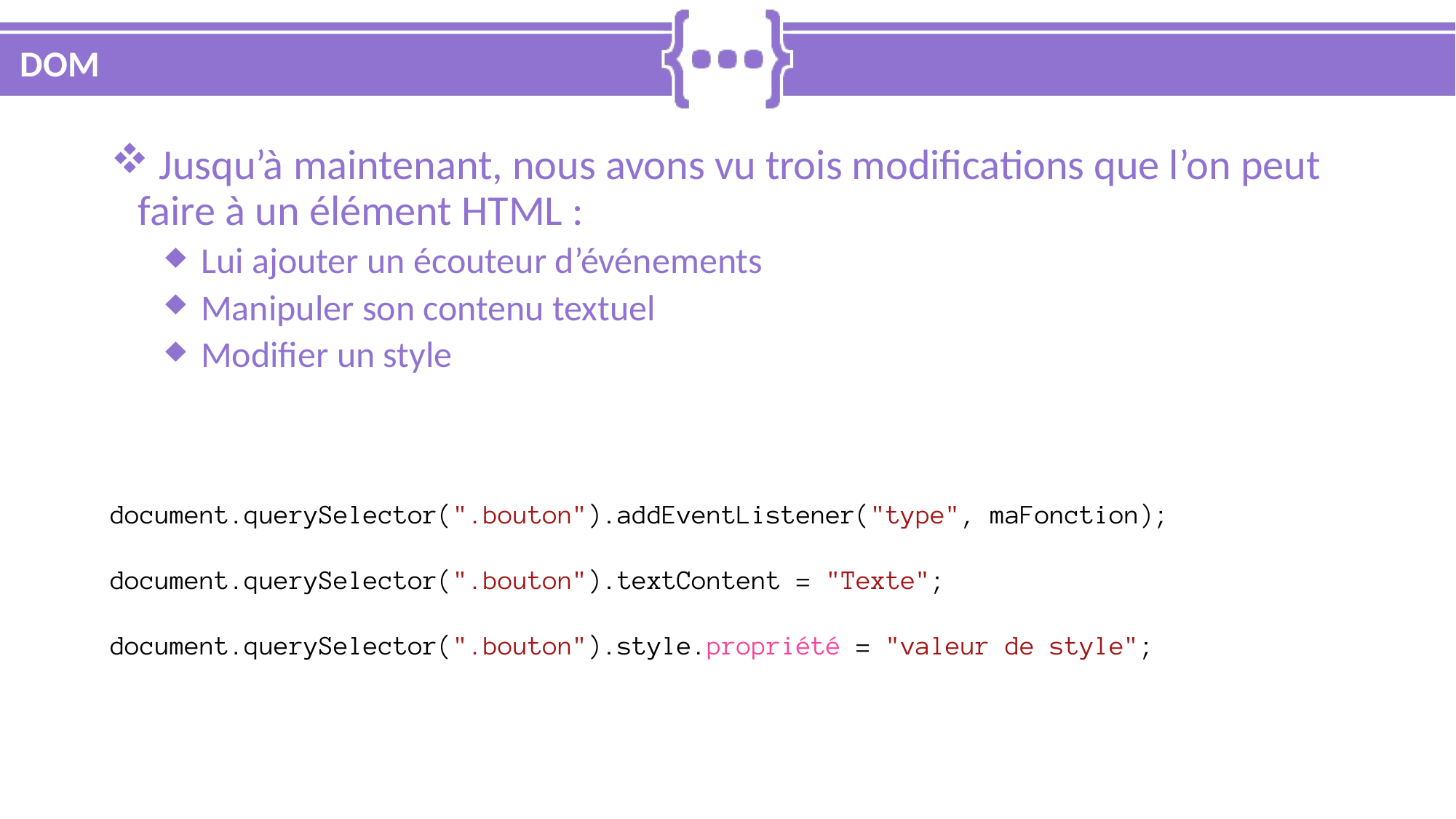

# DOM
 Jusqu’à maintenant, nous avons vu trois modifications que l’on peut faire à un élément HTML :
 Lui ajouter un écouteur d’événements
 Manipuler son contenu textuel
 Modifier un style
document.querySelector(".bouton").addEventListener("type", maFonction);

document.querySelector(".bouton").textContent = "Texte";

document.querySelector(".bouton").style.propriété = "valeur de style";